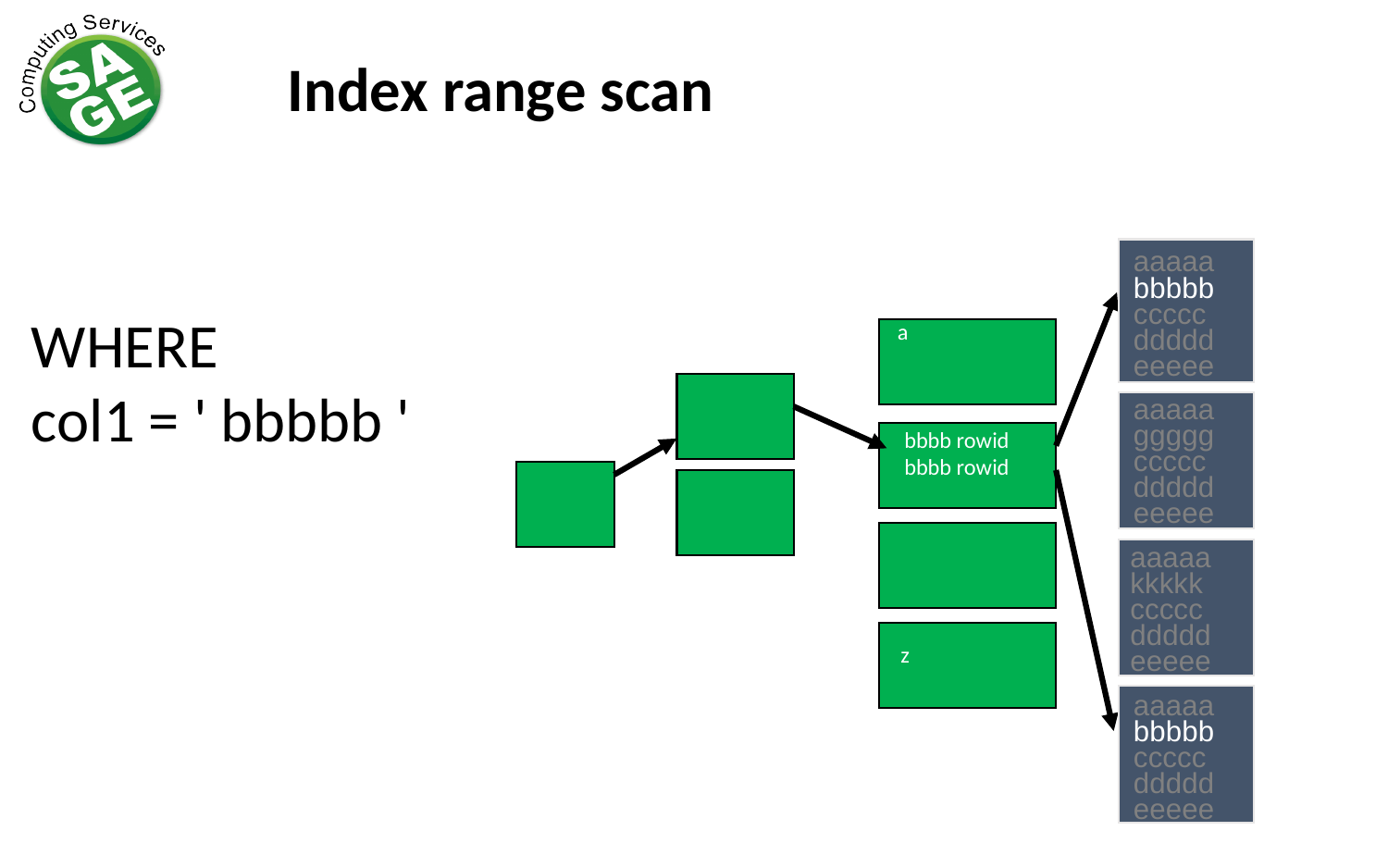

Index range scan

aaaaa
bbbbb
ccccc
ddddd
eeeee

WHERE
col1 = ' bbbbb '
a

aaaaa
ggggg
ccccc
ddddd
eeeee

bbbb rowid

bbbb rowid

aaaaa
kkkkk
ccccc
ddddd
eeeee

z

aaaaa
bbbbb
ccccc
ddddd
eeeee